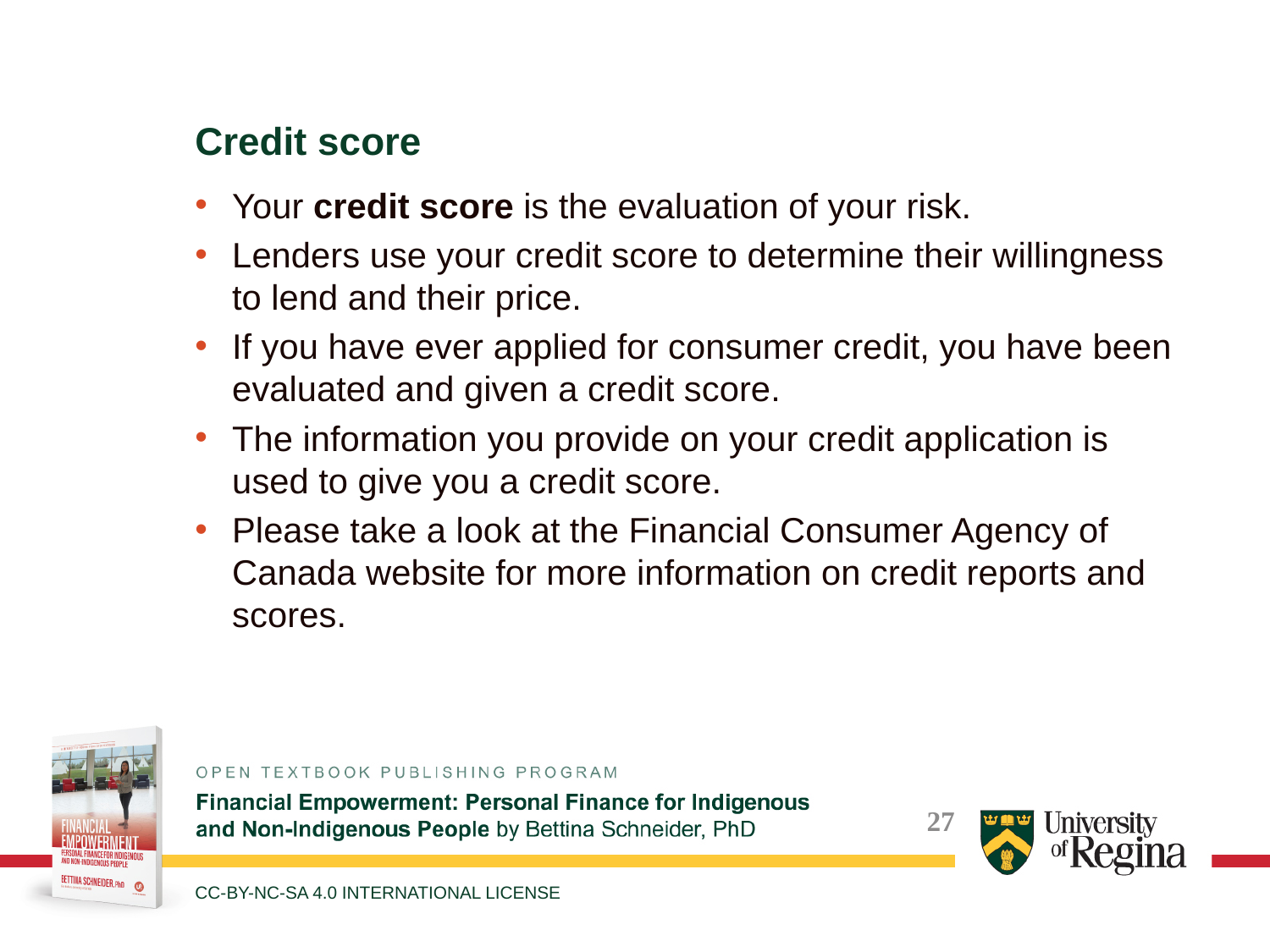

Credit score
Your credit score is the evaluation of your risk.
Lenders use your credit score to determine their willingness to lend and their price.
If you have ever applied for consumer credit, you have been evaluated and given a credit score.
The information you provide on your credit application is used to give you a credit score.
Please take a look at the Financial Consumer Agency of Canada website for more information on credit reports and scores.

CC-BY-NC-SA 4.0 INTERNATIONAL LICENSE